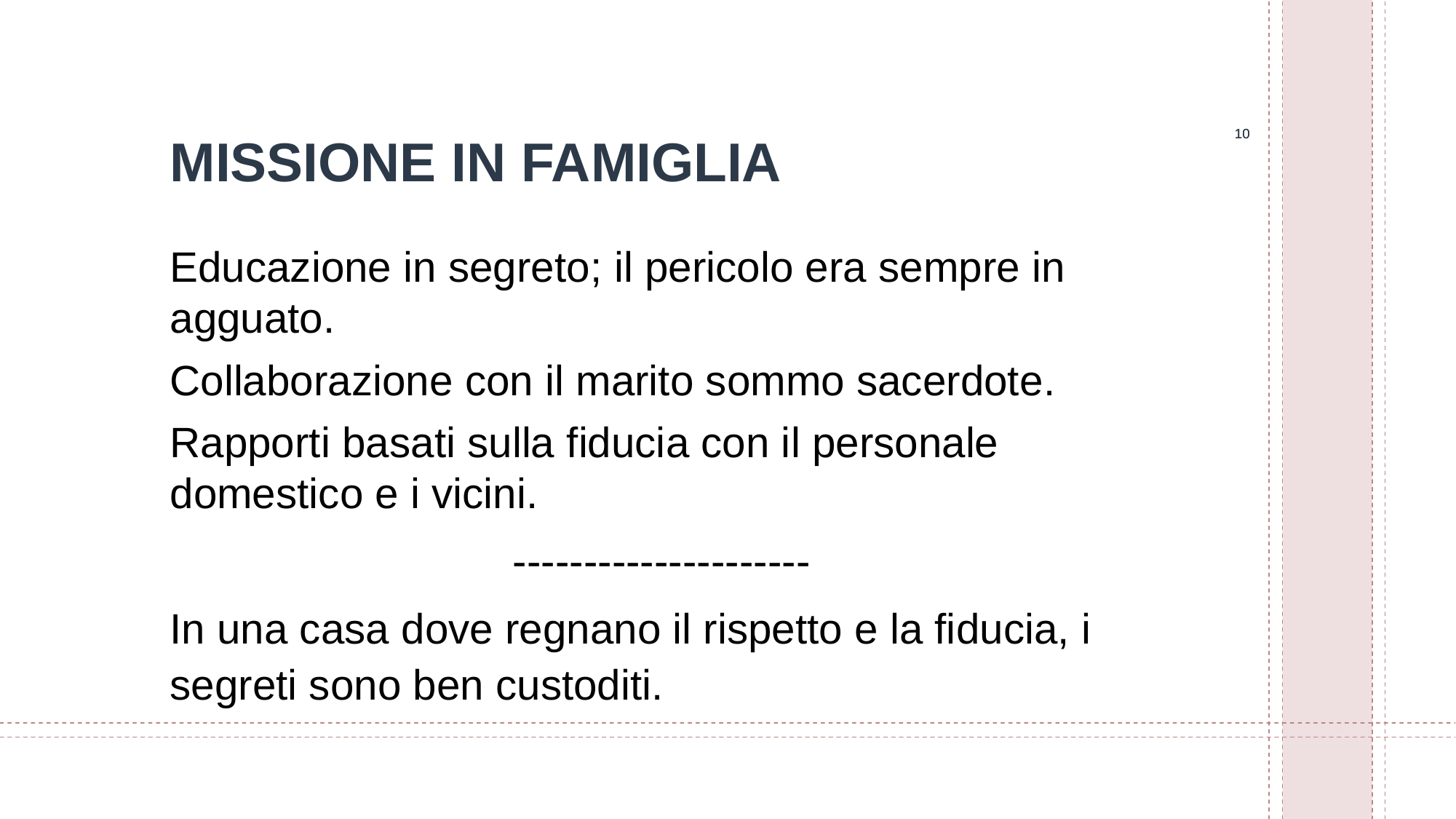

10
10
# MISSIONE IN FAMIGLIA
Educazione in segreto; il pericolo era sempre in agguato.
Collaborazione con il marito sommo sacerdote.
Rapporti basati sulla fiducia con il personale domestico e i vicini.
                             ---------------------
In una casa dove regnano il rispetto e la fiducia, i segreti sono ben custoditi.